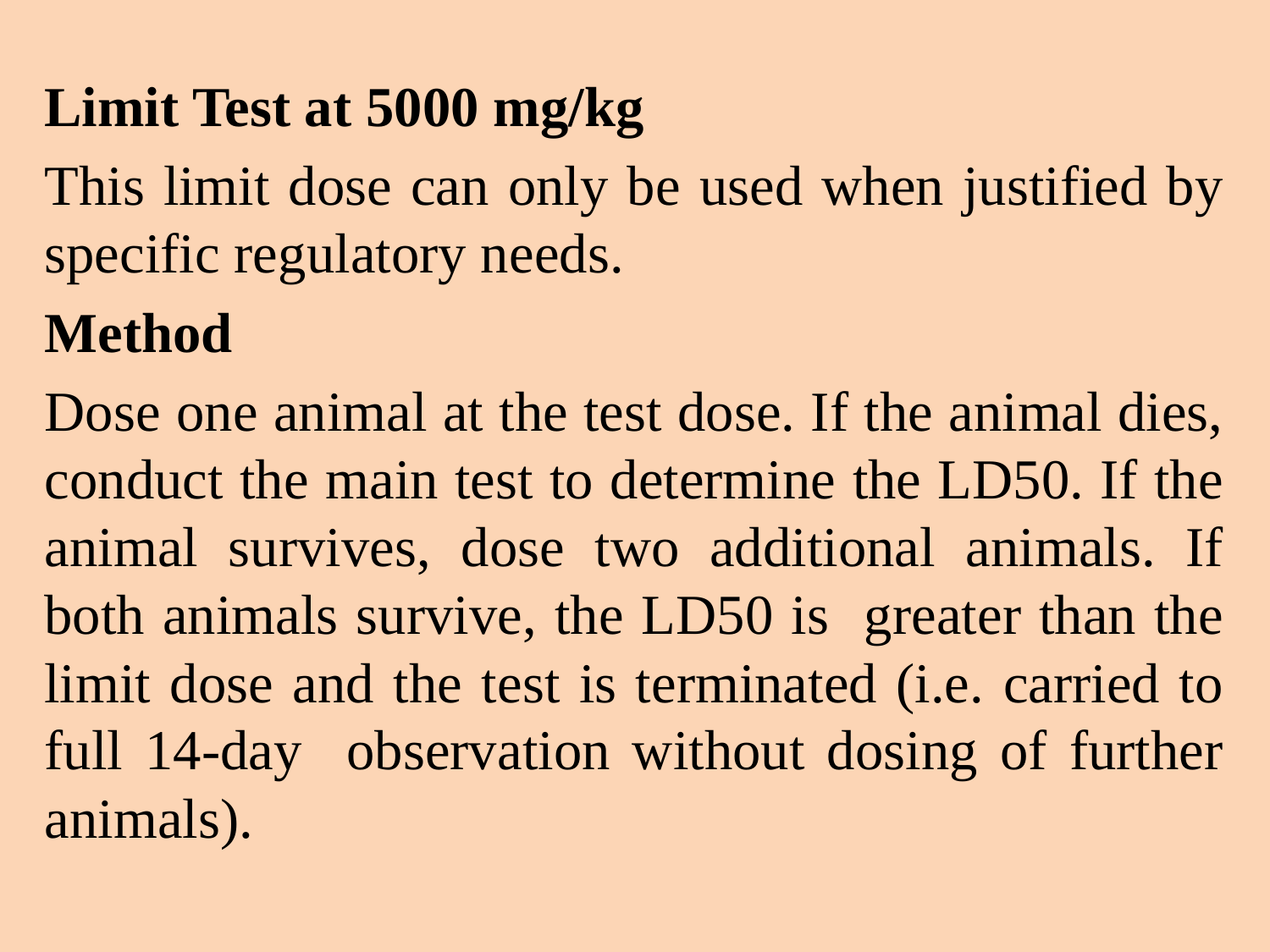

Limit Test at 5000 mg/kg
This limit dose can only be used when justified by specific regulatory needs.
Method
Dose one animal at the test dose. If the animal dies, conduct the main test to determine the LD50. If the animal survives, dose two additional animals. If both animals survive, the LD50 is  greater than the limit dose and the test is terminated (i.e. carried to full 14-day  observation without dosing of further animals).